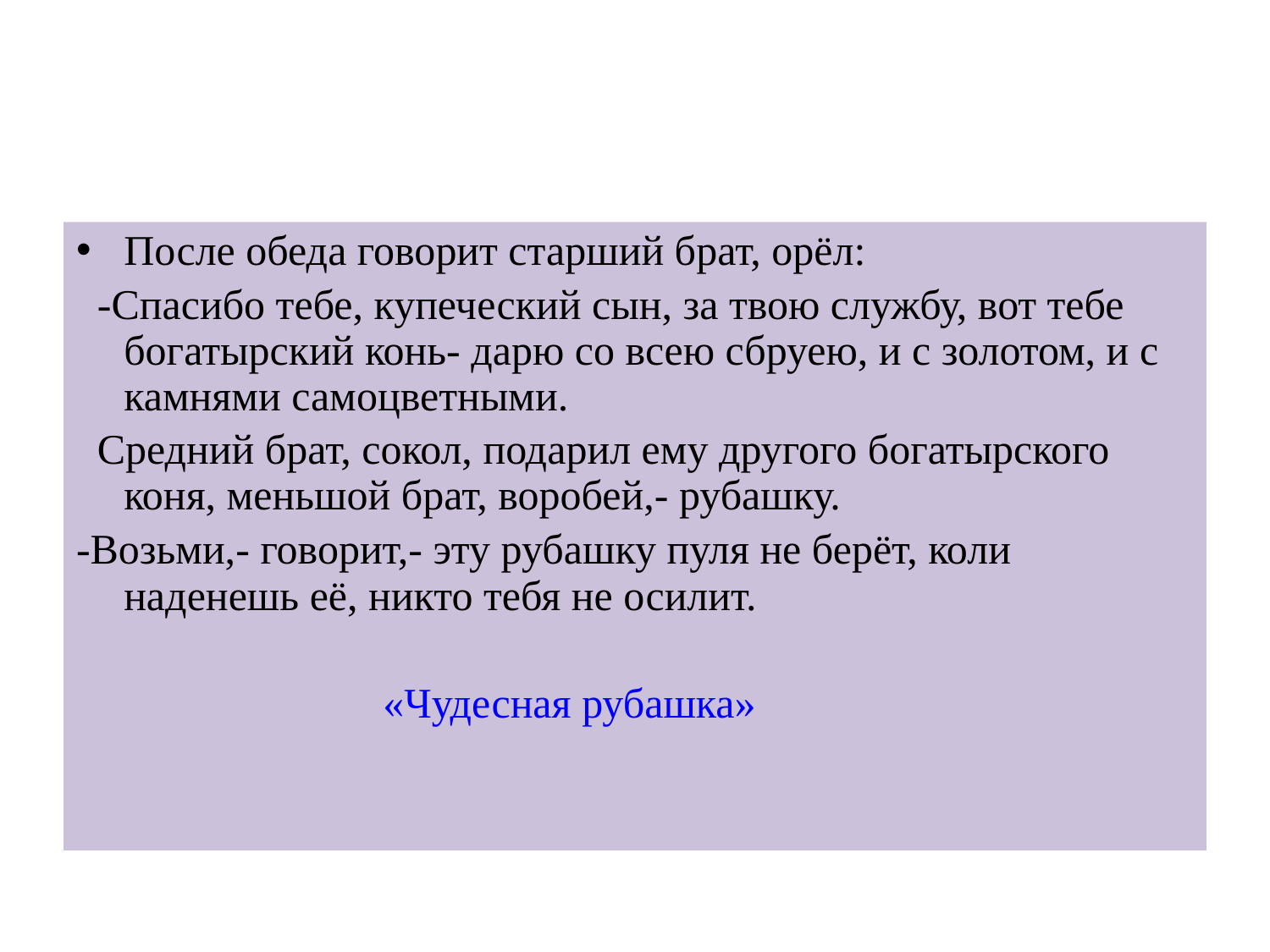

#
После обеда говорит старший брат, орёл:
  -Спасибо тебе, купеческий сын, за твою службу, вот тебе богатырский конь- дарю со всею сбруею, и с золотом, и с камнями самоцветными.
  Средний брат, сокол, подарил ему другого богатырского коня, меньшой брат, воробей,- рубашку.
-Возьми,- говорит,- эту рубашку пуля не берёт, коли наденешь её, никто тебя не осилит.

                             «Чудесная рубашка»